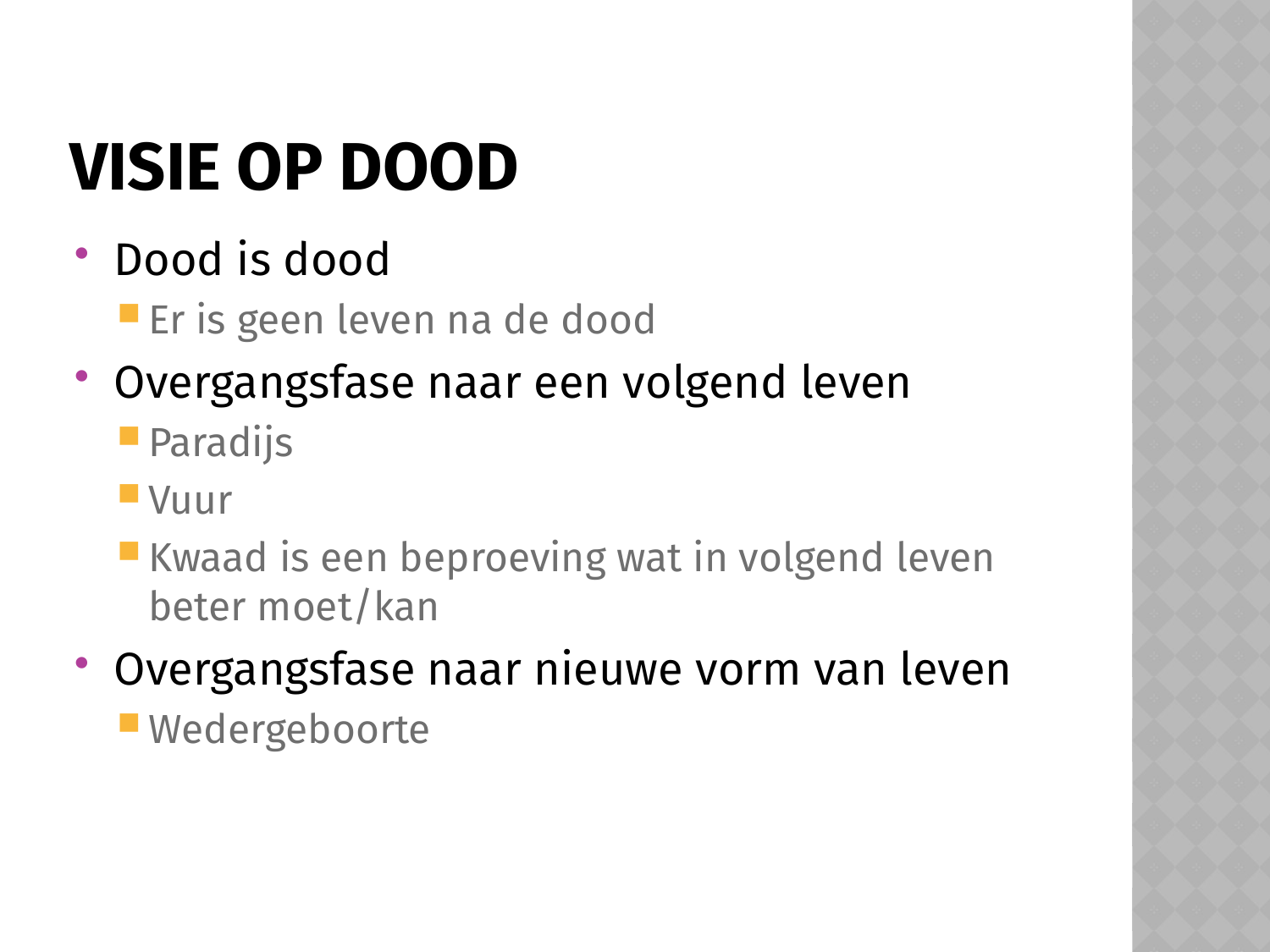

# Visie op dood
Dood is dood
Er is geen leven na de dood
Overgangsfase naar een volgend leven
Paradijs
Vuur
Kwaad is een beproeving wat in volgend leven beter moet/kan
Overgangsfase naar nieuwe vorm van leven
Wedergeboorte